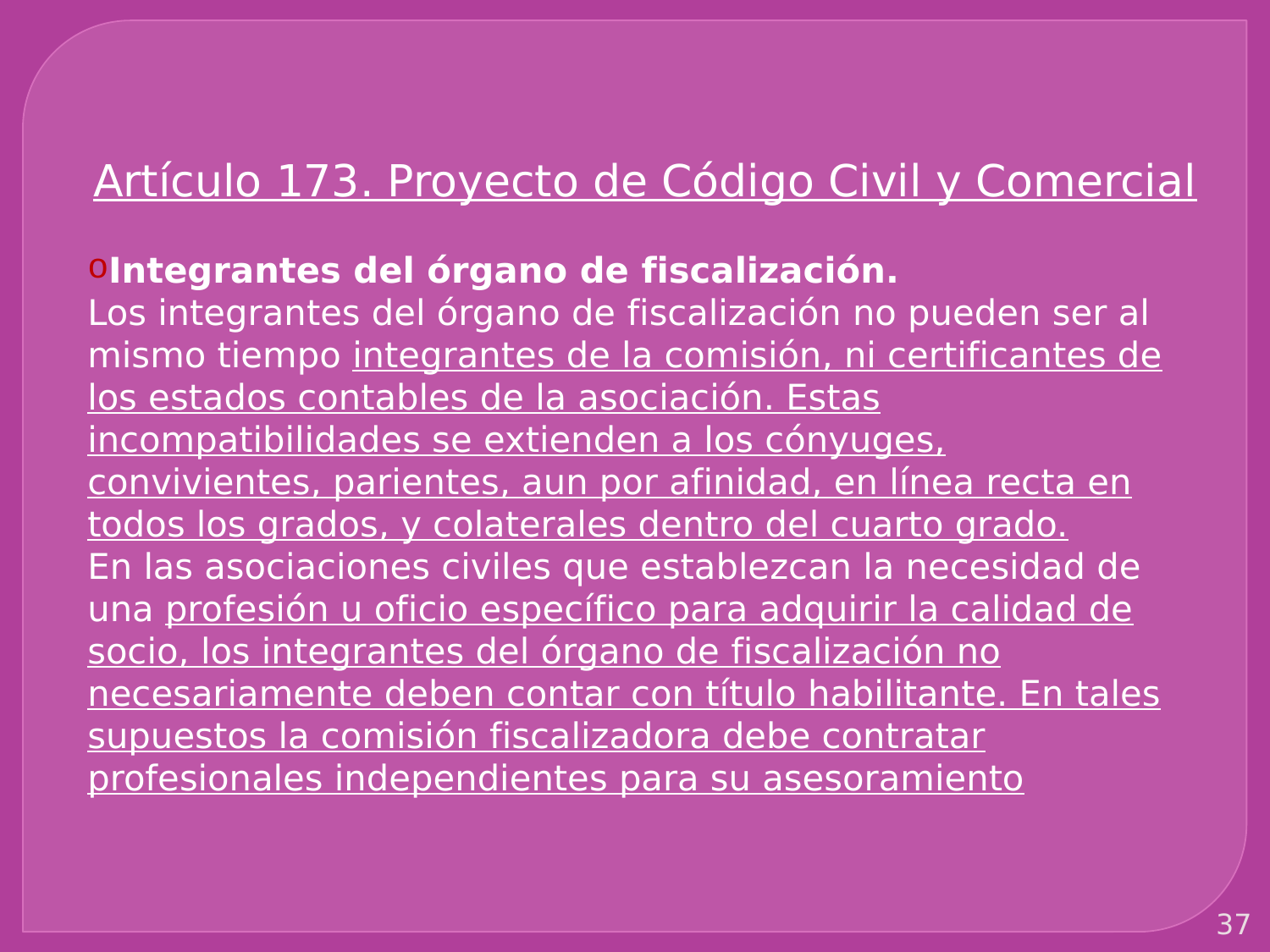

Artículo 173. Proyecto de Código Civil y Comercial

Integrantes del órgano de fiscalización.
Los integrantes del órgano de fiscalización no pueden ser al mismo tiempo integrantes de la comisión, ni certificantes de los estados contables de la asociación. Estas incompatibilidades se extienden a los cónyuges,
convivientes, parientes, aun por afinidad, en línea recta en todos los grados, y colaterales dentro del cuarto grado.
En las asociaciones civiles que establezcan la necesidad de una profesión u oficio específico para adquirir la calidad de socio, los integrantes del órgano de fiscalización no necesariamente deben contar con título habilitante. En tales supuestos la comisión fiscalizadora debe contratar profesionales independientes para su asesoramiento
37